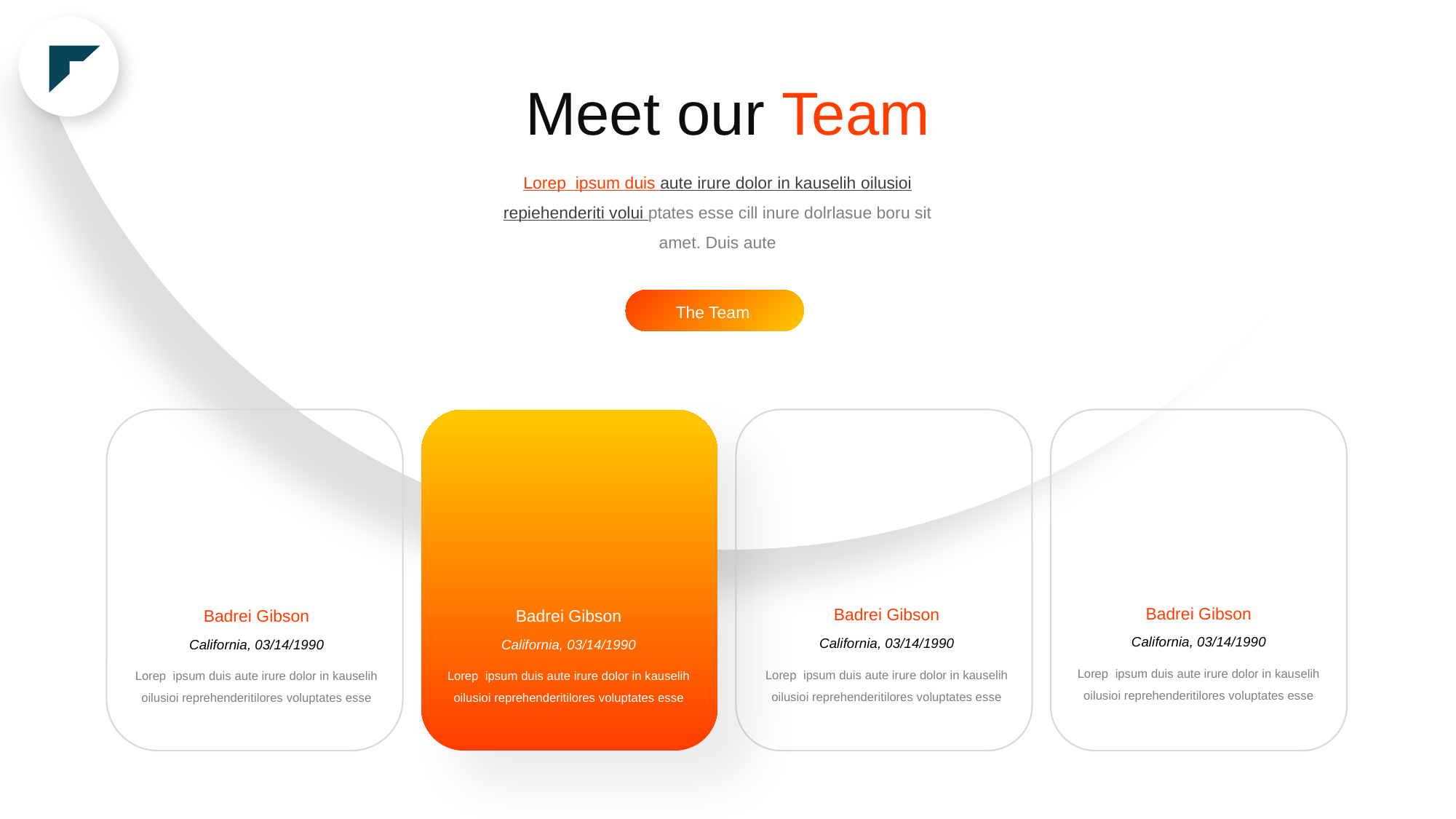

Meet our Team
Lorep  ipsum duis aute irure dolor in kauselih oilusioi repiehenderiti volui ptates esse cill inure dolrlasue boru sit amet. Duis aute

The Team

Badrei Gibson
Badrei Gibson
Badrei Gibson
Badrei Gibson
California, 03/14/1990
California, 03/14/1990
California, 03/14/1990
California, 03/14/1990
Lorep  ipsum duis aute irure dolor in kauselih oilusioi reprehenderitilores voluptates esse
Lorep  ipsum duis aute irure dolor in kauselih oilusioi reprehenderitilores voluptates esse
Lorep  ipsum duis aute irure dolor in kauselih oilusioi reprehenderitilores voluptates esse
Lorep  ipsum duis aute irure dolor in kauselih oilusioi reprehenderitilores voluptates esse